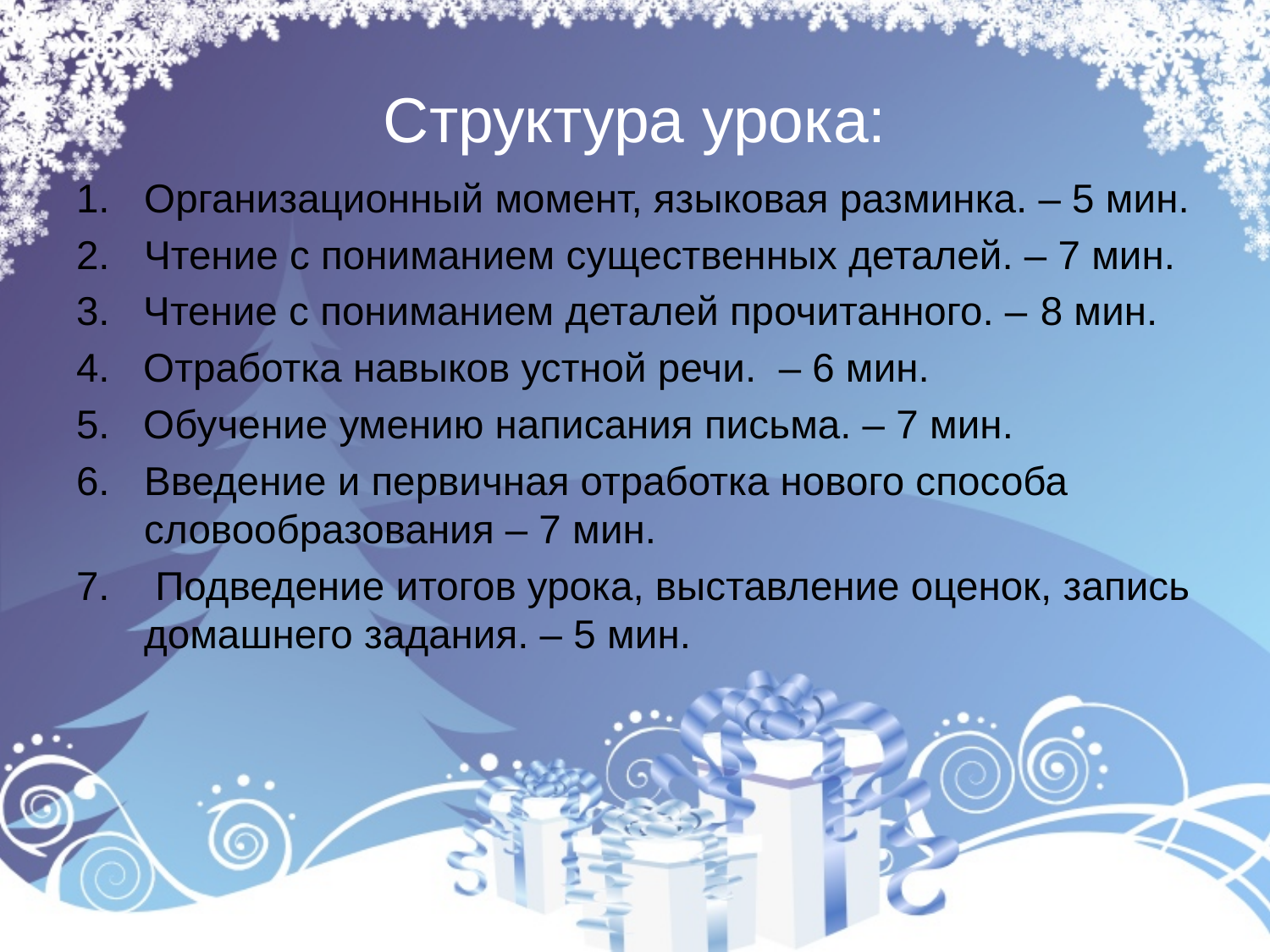

# Структура урока:
Организационный момент, языковая разминка. – 5 мин.
Чтение с пониманием существенных деталей. – 7 мин.
3.   Чтение с пониманием деталей прочитанного. – 8 мин.
4.   Отработка навыков устной речи.  – 6 мин.
5.   Обучение умению написания письма. – 7 мин.
Введение и первичная отработка нового способа словообразования – 7 мин.
 Подведение итогов урока, выставление оценок, запись домашнего задания. – 5 мин.